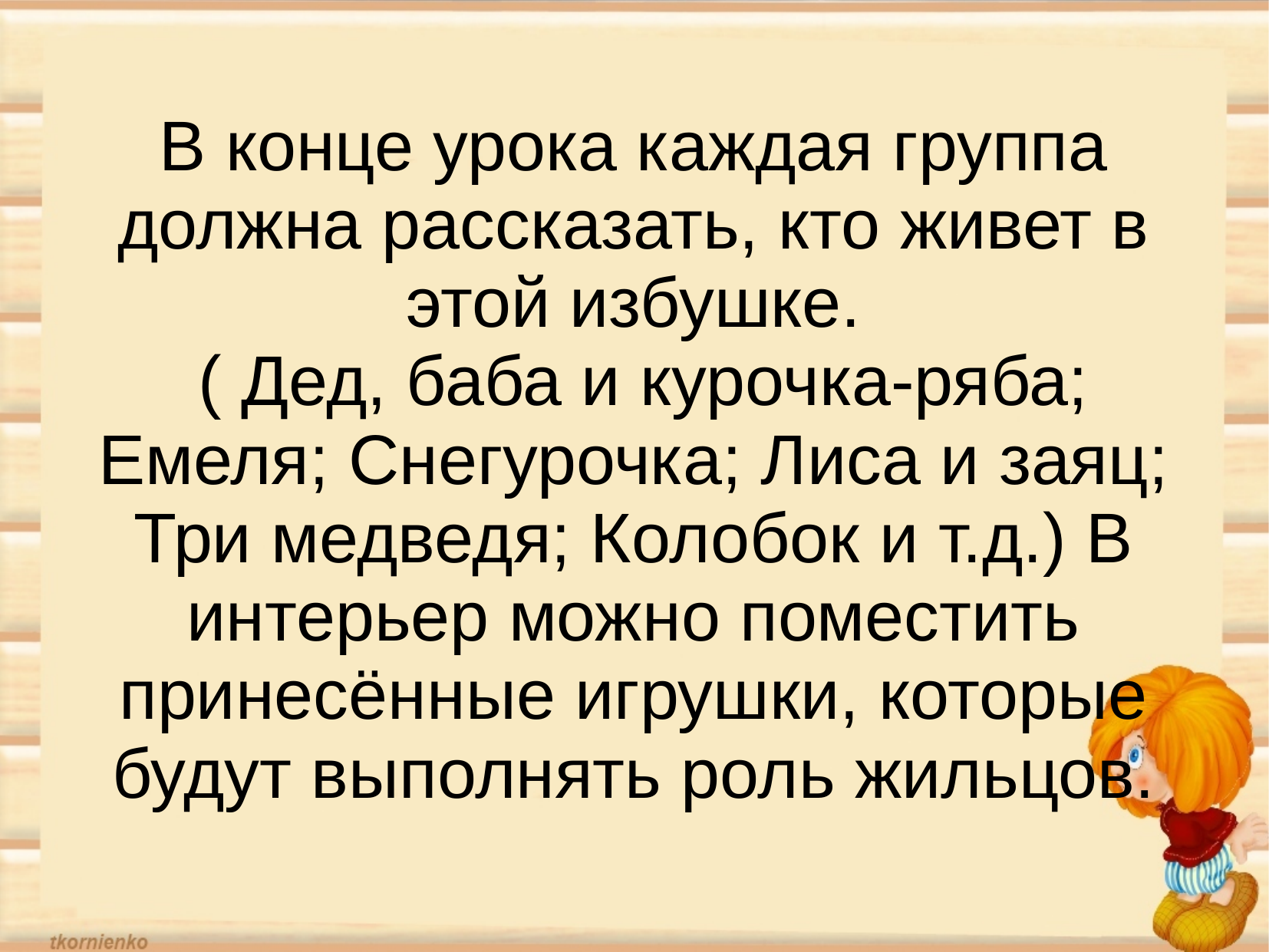

# В конце урока каждая группа должна рассказать, кто живет в этой избушке. ( Дед, баба и курочка-ряба; Емеля; Снегурочка; Лиса и заяц; Три медведя; Колобок и т.д.) В интерьер можно поместить принесённые игрушки, которые будут выполнять роль жильцов.